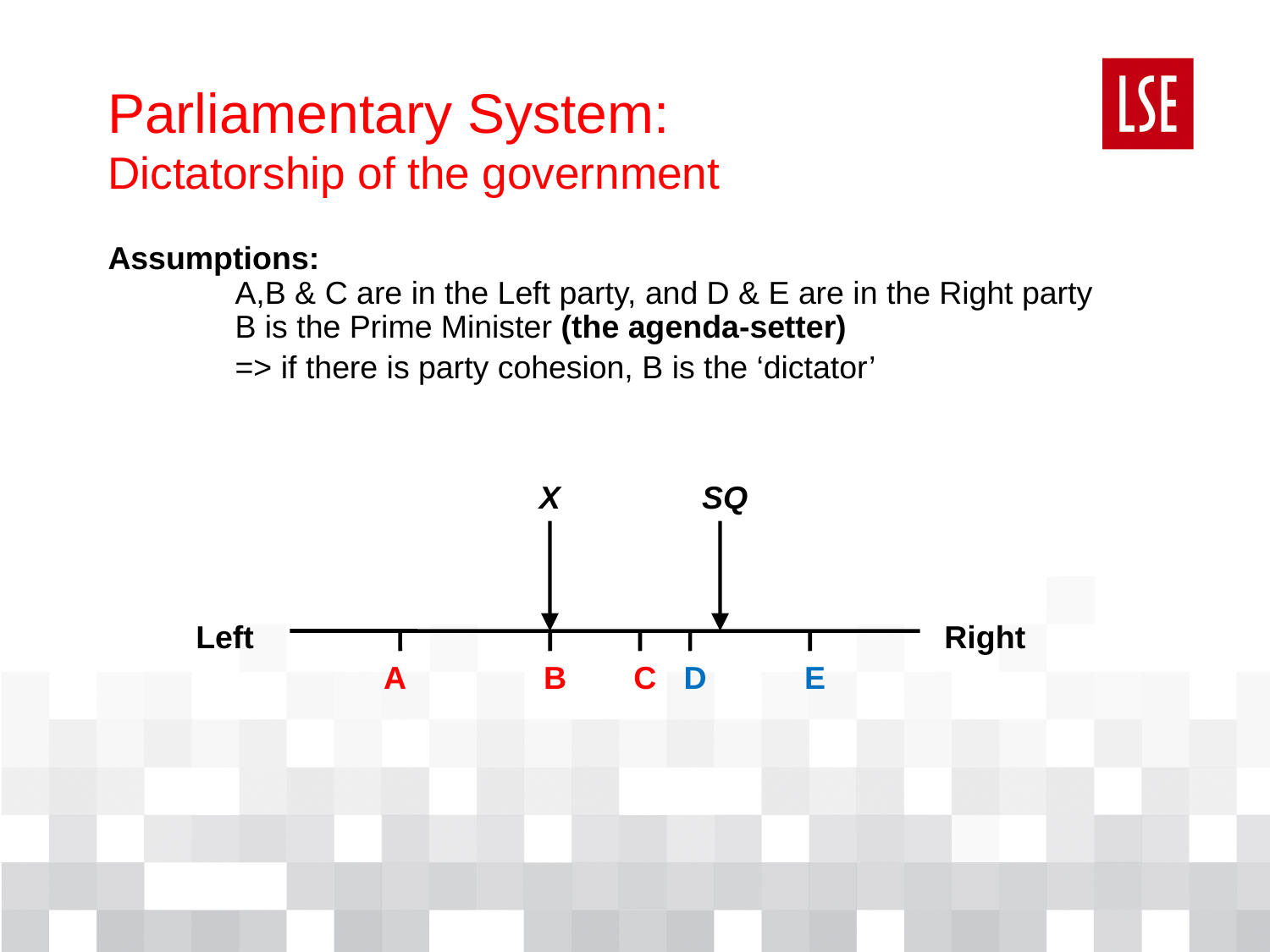

# Parliamentary System: Dictatorship of the government
Assumptions:
	A,B & C are in the Left party, and D & E are in the Right party
	B is the Prime Minister (the agenda-setter)
	=> if there is party cohesion, B is the ‘dictator’
X
SQ

Left
Right

A
B
C
D
E